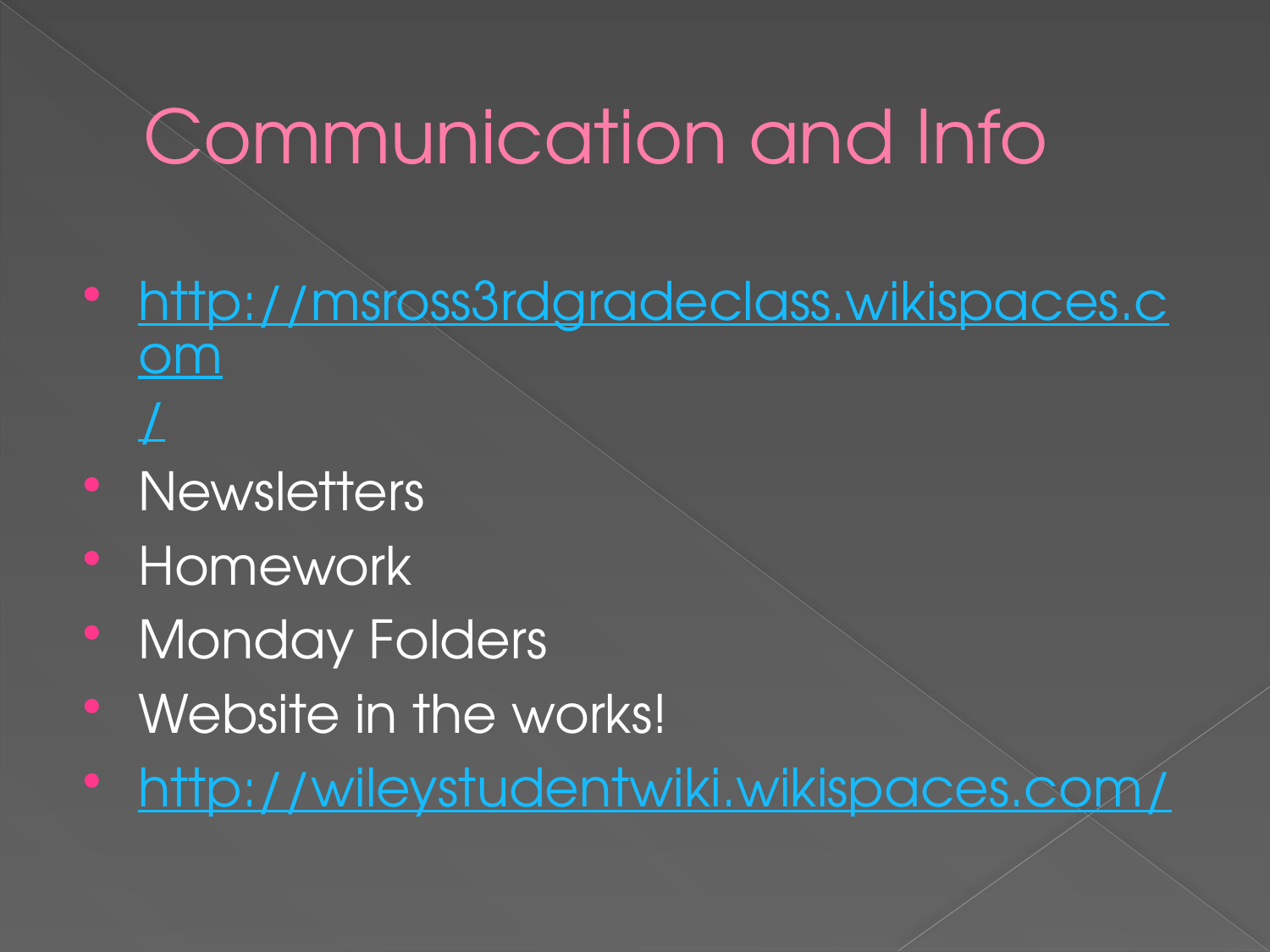

# Communication and Info
http://msross3rdgradeclass.wikispaces.com/
Newsletters
Homework
Monday Folders
Website in the works!
http://wileystudentwiki.wikispaces.com/